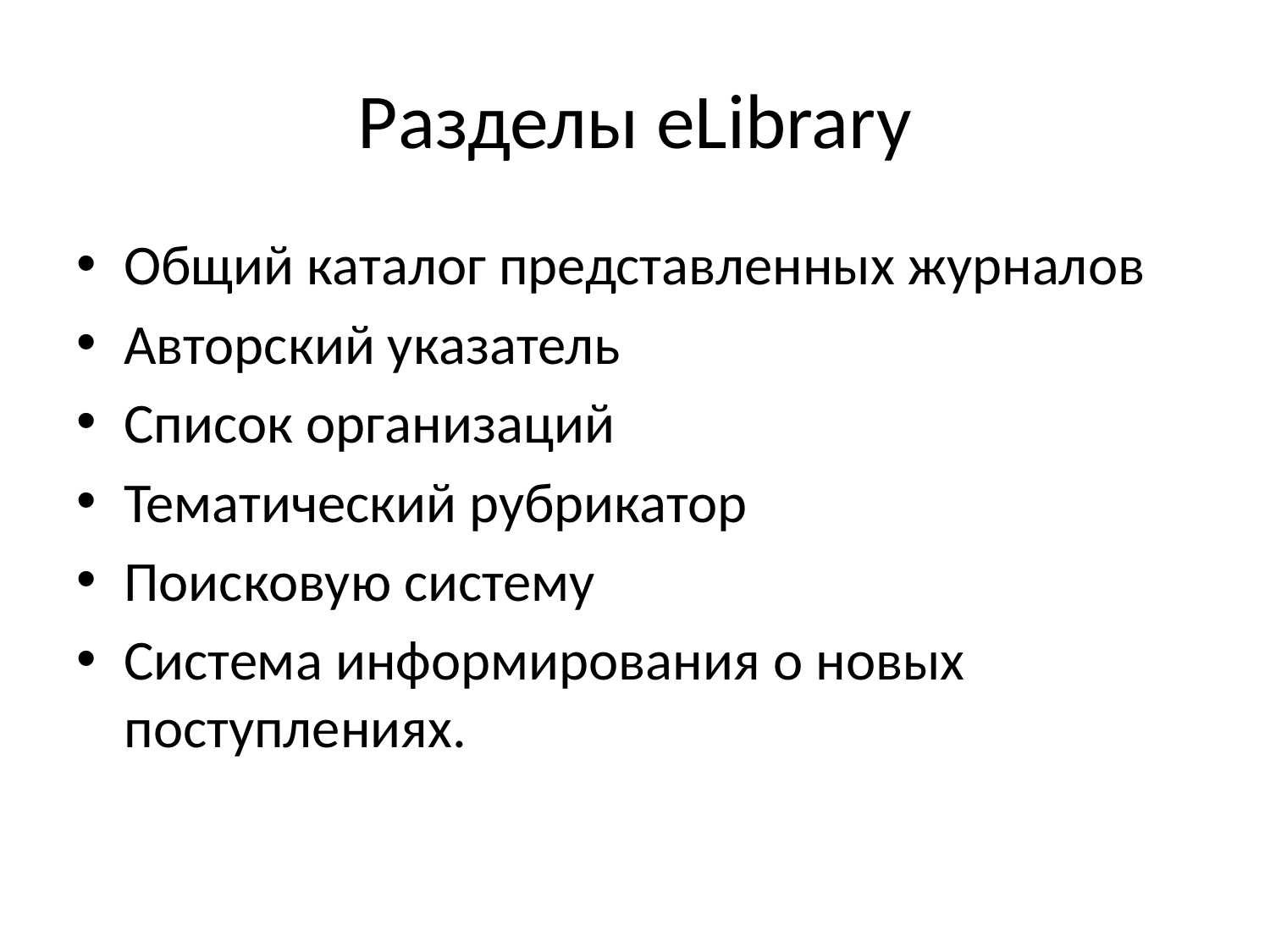

# Разделы eLibrary
Общий каталог представленных журналов
Авторский указатель
Список организаций
Тематический рубрикатор
Поисковую систему
Система информирования о новых
поступлениях.